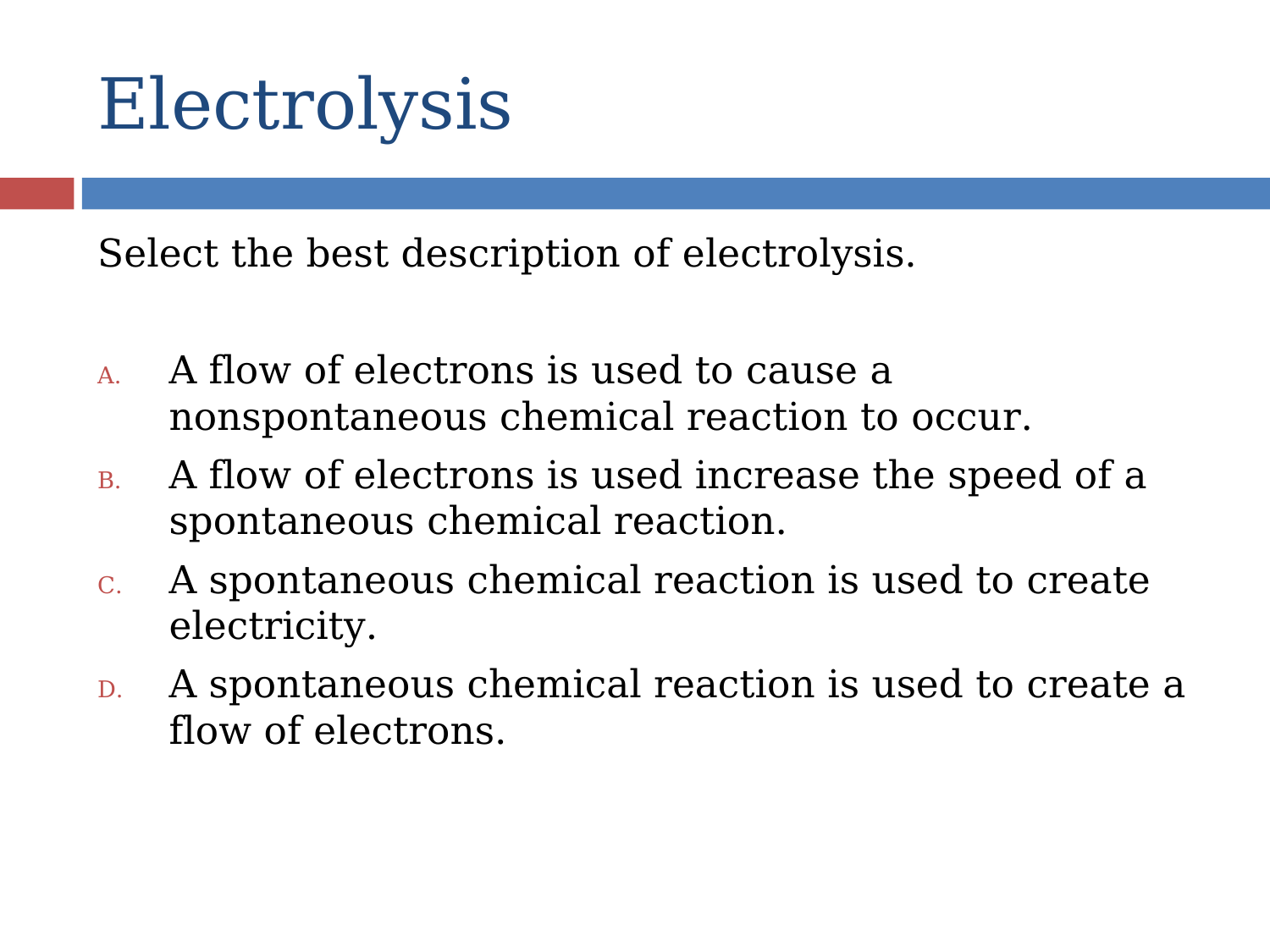

# Electrolysis
Select the best description of electrolysis.

A flow of electrons is used to cause a nonspontaneous chemical reaction to occur.
A flow of electrons is used increase the speed of a spontaneous chemical reaction.
A spontaneous chemical reaction is used to create electricity.
A spontaneous chemical reaction is used to create a flow of electrons.